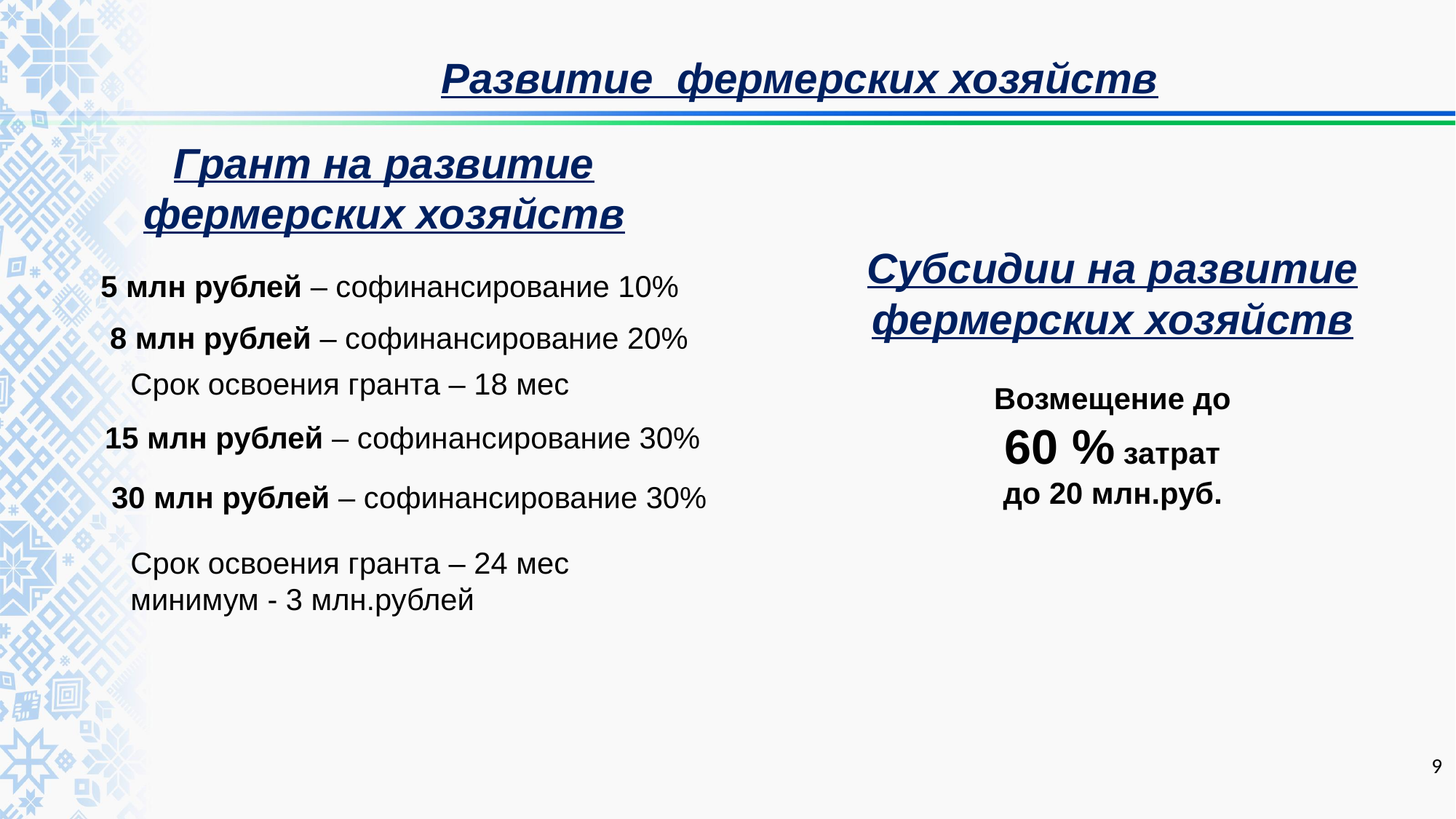

Развитие  фермерских хозяйств
Грант на развитие фермерских хозяйств

Субсидии на развитие фермерских хозяйств

Возмещение до
60 % затрат
до 20 млн.руб.

5 млн рублей – софинансирование 10%
8 млн рублей – софинансирование 20%
Срок освоения гранта – 18 мес
15 млн рублей – софинансирование 30%
30 млн рублей – софинансирование 30%
Срок освоения гранта – 24 мес
минимум - 3 млн.рублей
9